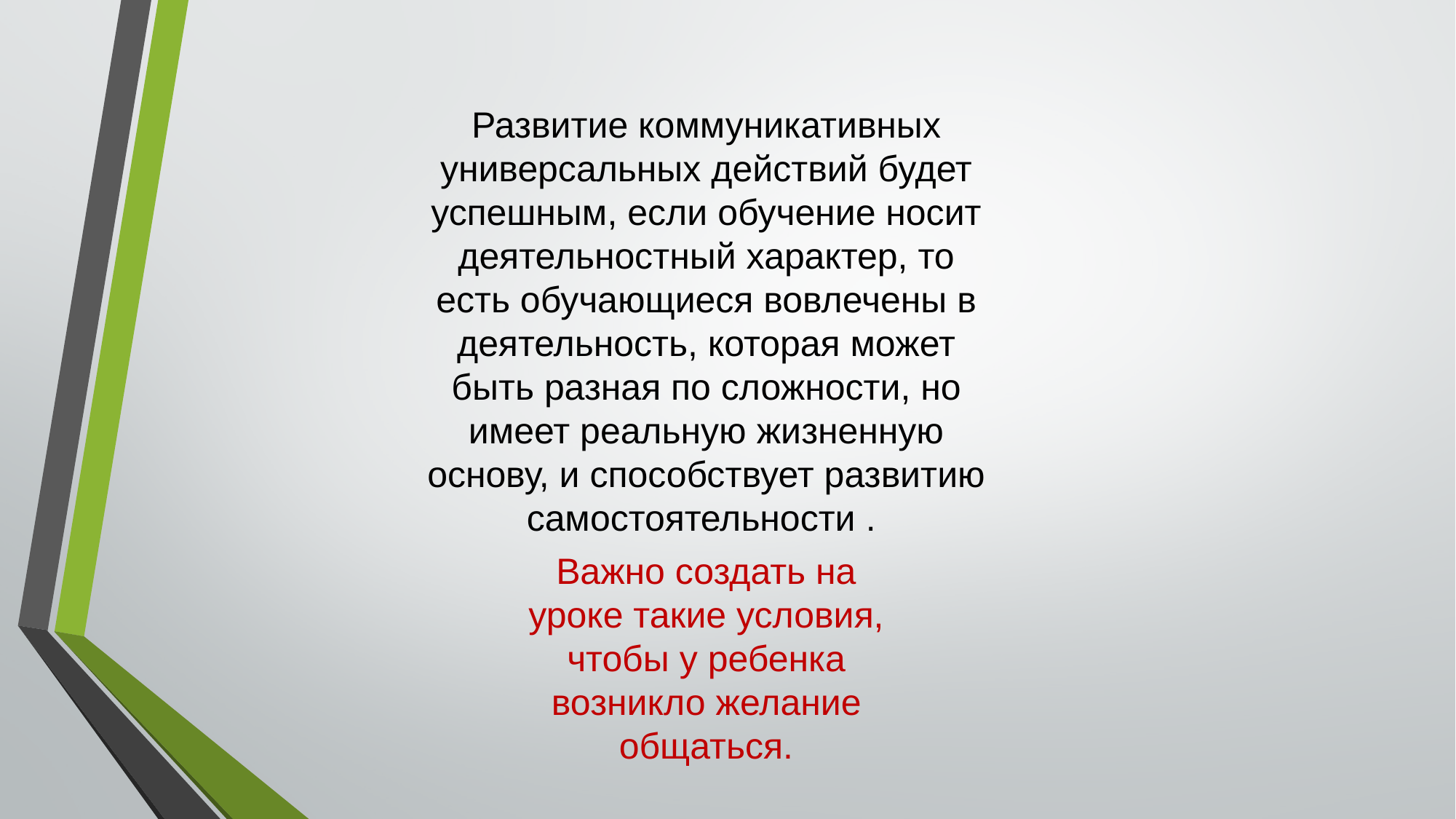

# Развитие коммуникативных универсальных действий будет успешным, если обучение носит деятельностный характер, то есть обучающиеся вовлечены в деятельность, которая может быть разная по сложности, но имеет реальную жизненную основу, и способствует развитию самостоятельности .

Важно создать на уроке такие условия, чтобы у ребенка возникло желание общаться.